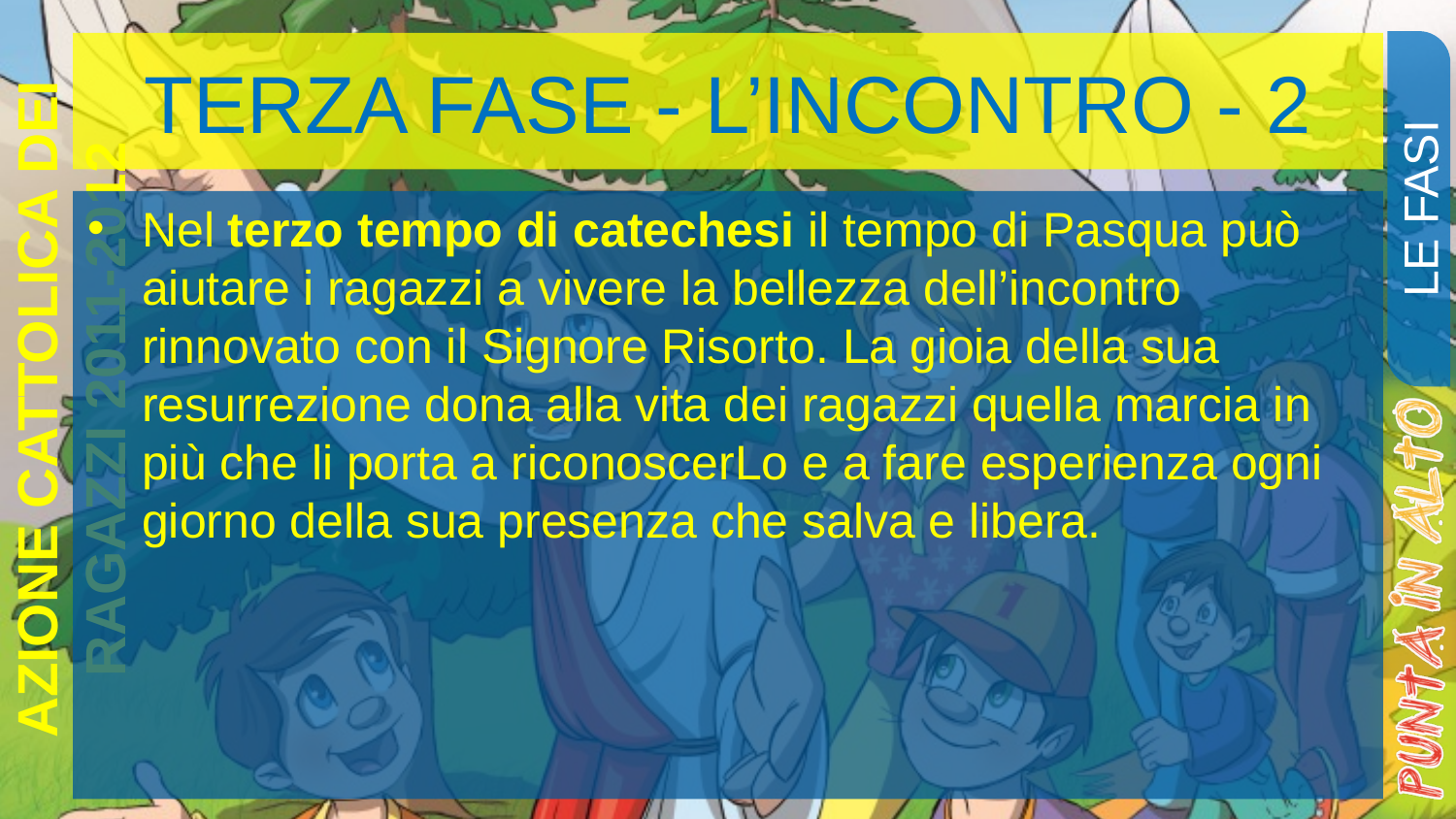

# TERZA FASE - L’INCONTRO - 2
LE FASI
Nel terzo tempo di catechesi il tempo di Pasqua può aiutare i ragazzi a vivere la bellezza dell’incontro rinnovato con il Signore Risorto. La gioia della sua resurrezione dona alla vita dei ragazzi quella marcia in più che li porta a riconoscerLo e a fare esperienza ogni giorno della sua presenza che salva e libera.